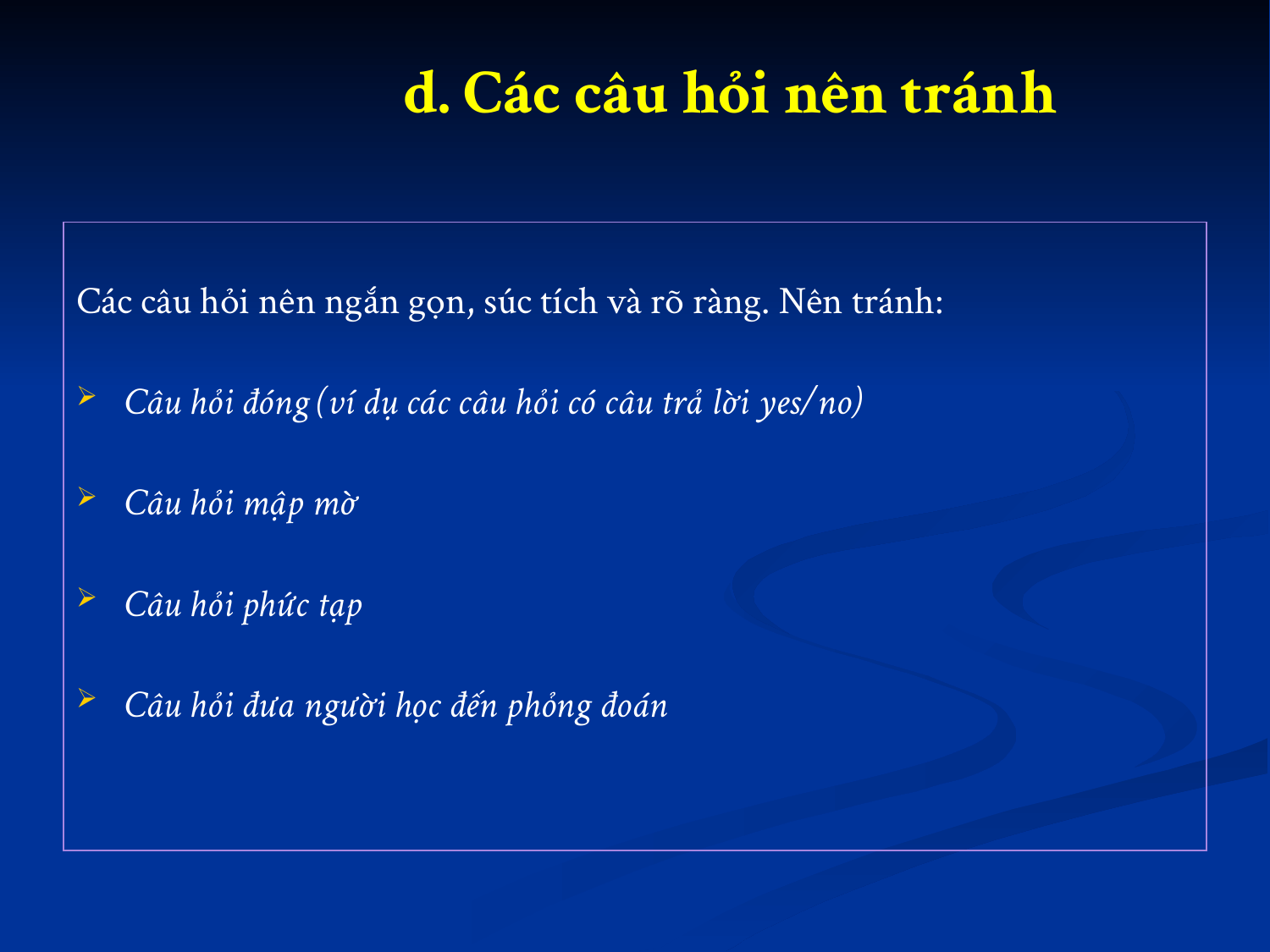

# d. Các câu hỏi nên tránh
Các câu hỏi nên ngắn gọn, súc tích và rõ ràng. Nên tránh:
Câu hỏi đóng (ví dụ các câu hỏi có câu trả lời yes/no)
Câu hỏi mập mờ
Câu hỏi phức tạp
Câu hỏi đưa người học đến phỏng đoán